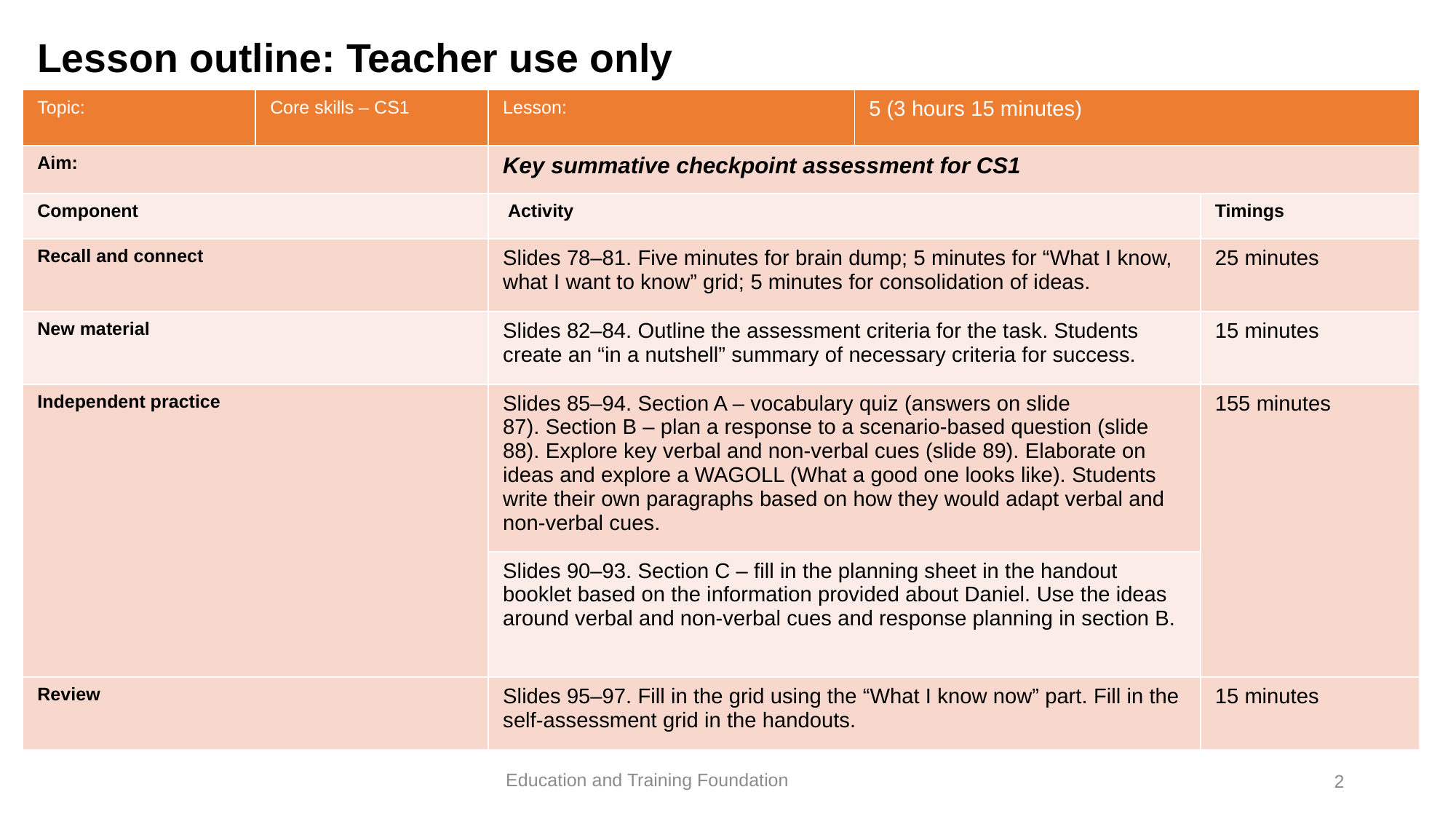

# Lesson outline: Teacher use only

| Topic: | Core skills – CS1 | Lesson: | 5 (3 hours 15 minutes) |  |
| --- | --- | --- | --- | --- |
| Aim: |  | Key summative checkpoint assessment for CS1 |  |  |
| Component |  | Activity |  | Timings |
| Recall and connect |  | Slides 78–81. Five minutes for brain dump; 5 minutes for “What I know, what I want to know” grid; 5 minutes for consolidation of ideas. |  | 25 minutes |
| New material |  | Slides 82–84. Outline the assessment criteria for the task. Students create an “in a nutshell” summary of necessary criteria for success. |  | 15 minutes |
| Independent practice |  | Slides 85–94. Section A – vocabulary quiz (answers on slide 87). Section B – plan a response to a scenario-based question (slide 88). Explore key verbal and non-verbal cues (slide 89). Elaborate on ideas and explore a WAGOLL (What a good one looks like). Students write their own paragraphs based on how they would adapt verbal and non-verbal cues. |  | 155 minutes |
|  |  | Slides 90–93. Section C – fill in the planning sheet in the handout booklet based on the information provided about Daniel. Use the ideas around verbal and non-verbal cues and response planning in section B. |  | 50 mins |
| Review |  | Slides 95–97. Fill in the grid using the “What I know now” part. Fill in the self-assessment grid in the handouts. |  | 15 minutes |
Education and Training Foundation
2